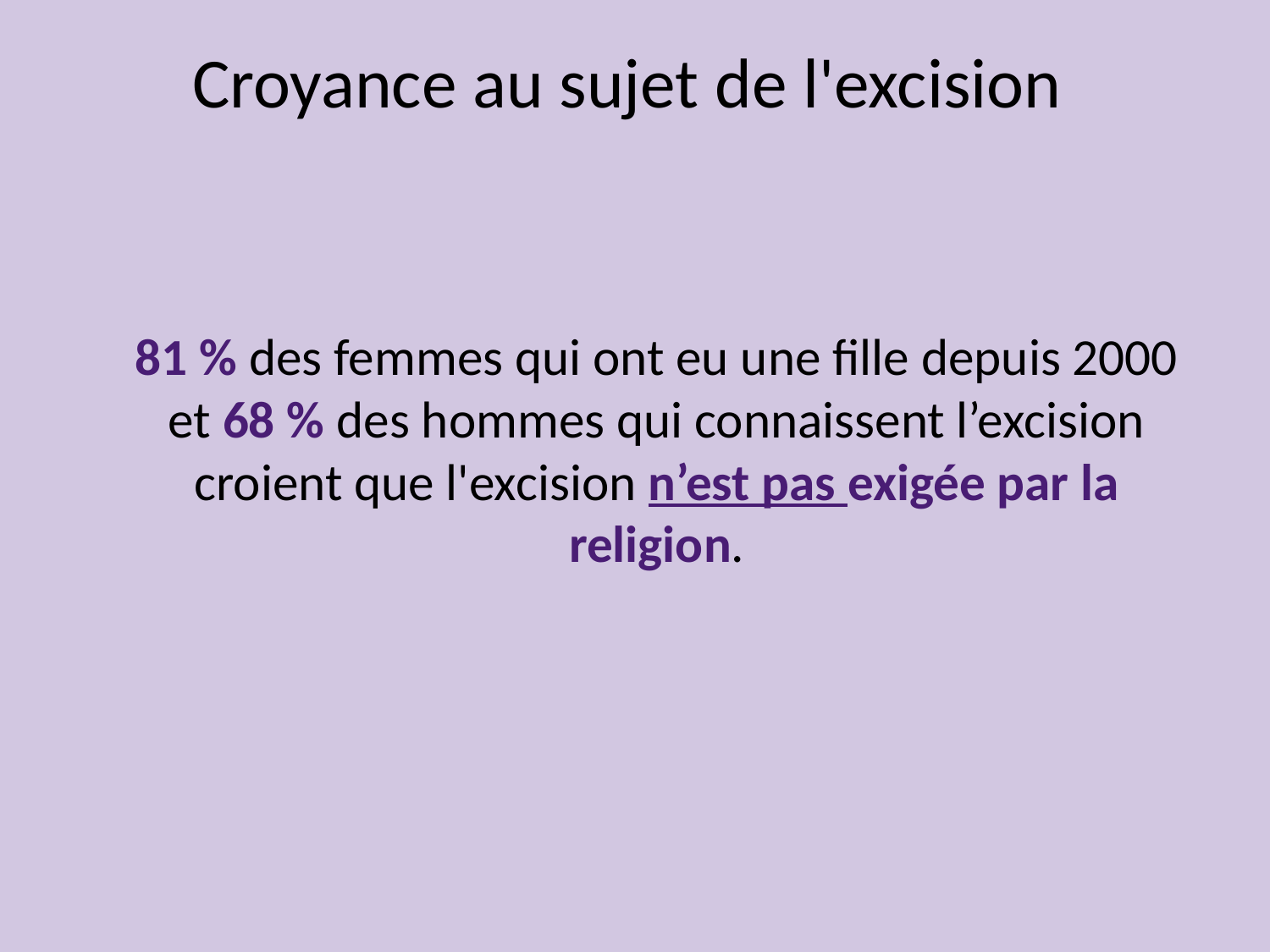

# Croyance au sujet de l'excision
	81 % des femmes qui ont eu une fille depuis 2000 et 68 % des hommes qui connaissent l’excision croient que l'excision n’est pas exigée par la religion.